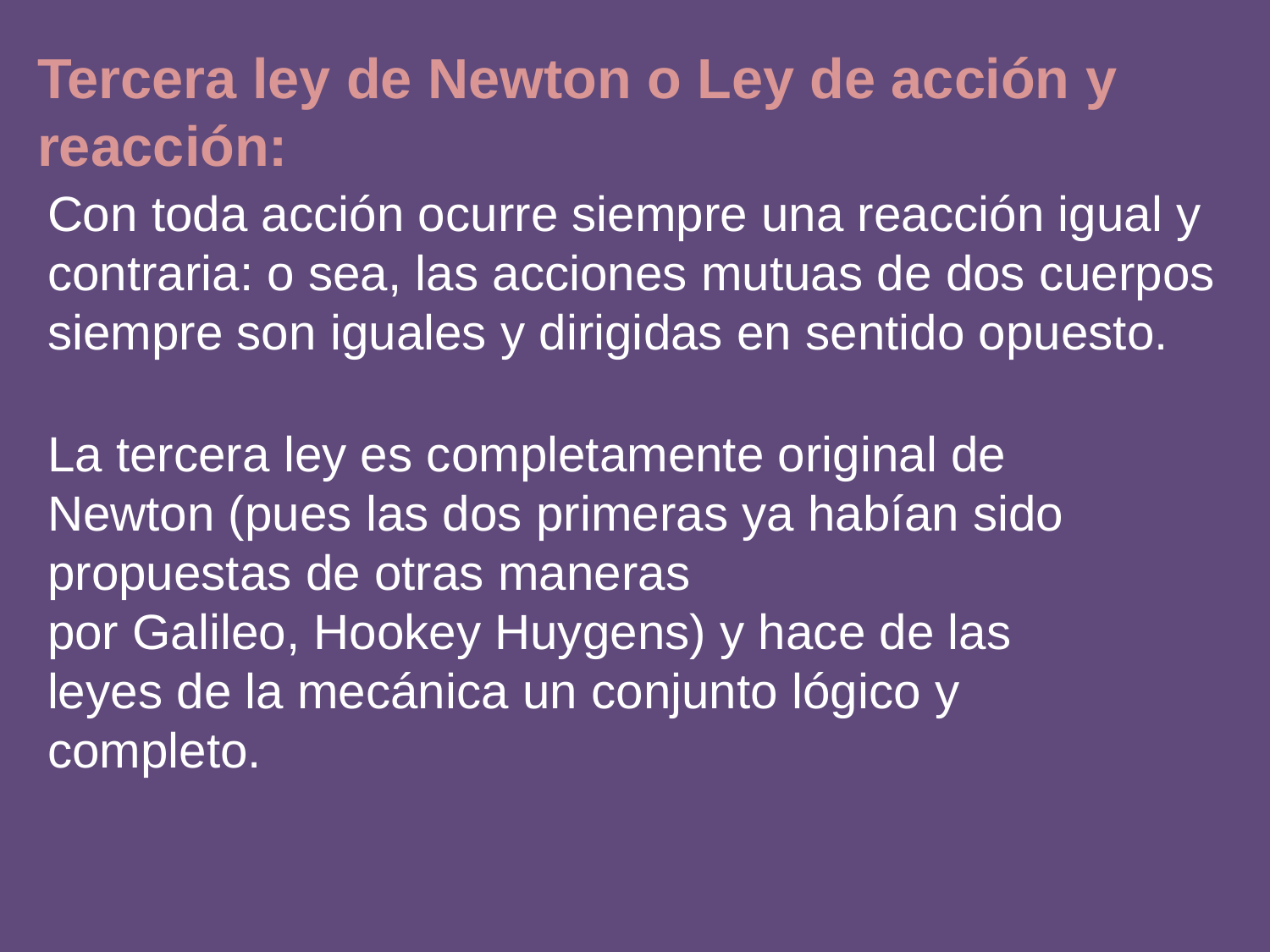

Tercera ley de Newton o Ley de acción y reacción:

Con toda acción ocurre siempre una reacción igual y contraria: o sea, las acciones mutuas de dos cuerpos siempre son iguales y dirigidas en sentido opuesto.
La tercera ley es completamente original de Newton (pues las dos primeras ya habían sido propuestas de otras maneras por Galileo, Hookey Huygens) y hace de las leyes de la mecánica un conjunto lógico y completo.